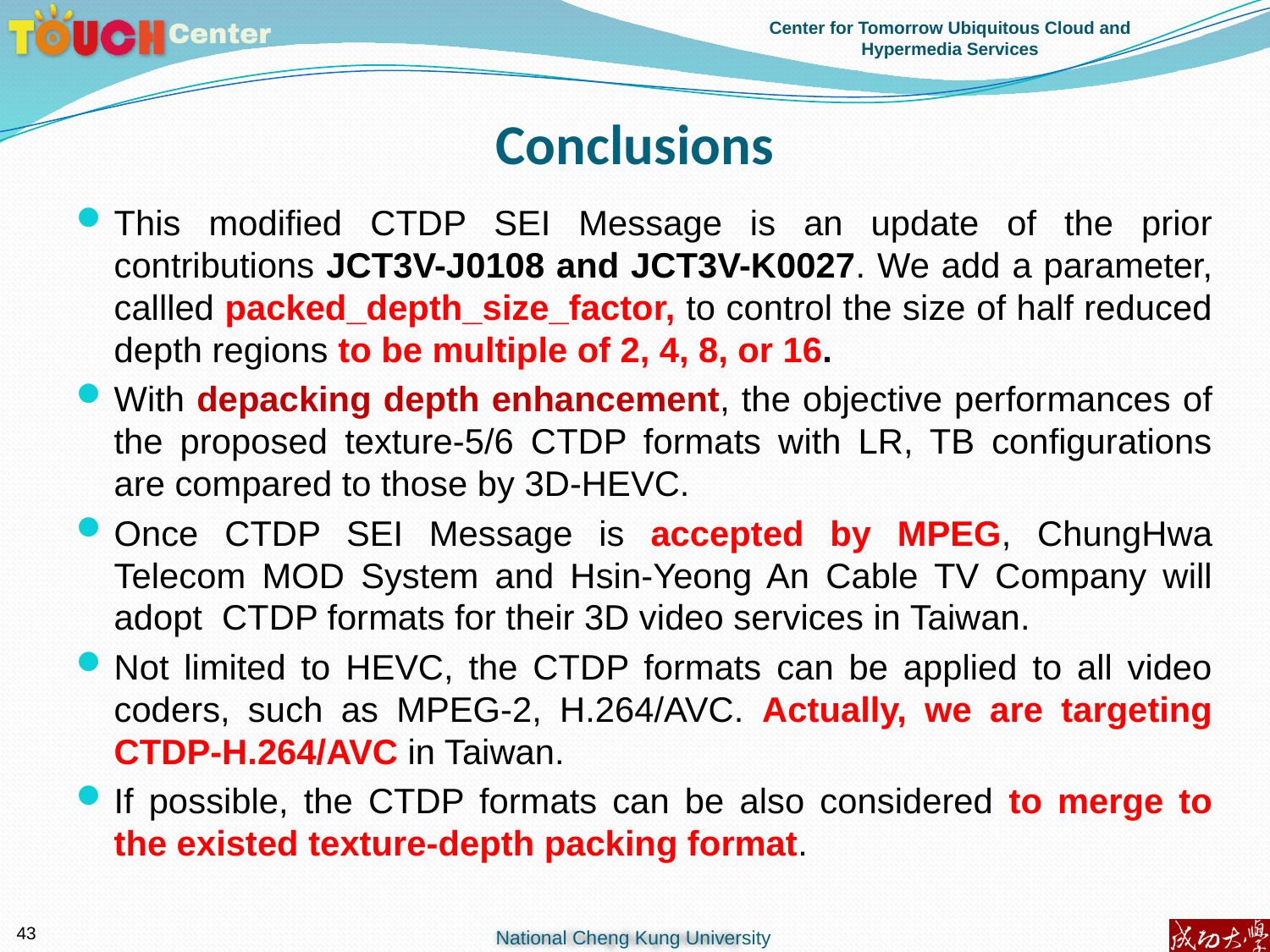

Conclusions
This modified CTDP SEI Message is an update of the prior contributions JCT3V-J0108 and JCT3V-K0027. We add a parameter, callled packed_depth_size_factor, to control the size of half reduced depth regions to be multiple of 2, 4, 8, or 16.
With depacking depth enhancement, the objective performances of the proposed texture-5/6 CTDP formats with LR, TB configurations are compared to those by 3D-HEVC.
Once CTDP SEI Message is accepted by MPEG, ChungHwa Telecom MOD System and Hsin-Yeong An Cable TV Company will adopt  CTDP formats for their 3D video services in Taiwan.
Not limited to HEVC, the CTDP formats can be applied to all video coders, such as MPEG-2, H.264/AVC. Actually, we are targeting CTDP-H.264/AVC in Taiwan.
If possible, the CTDP formats can be also considered to merge to the existed texture-depth packing format.